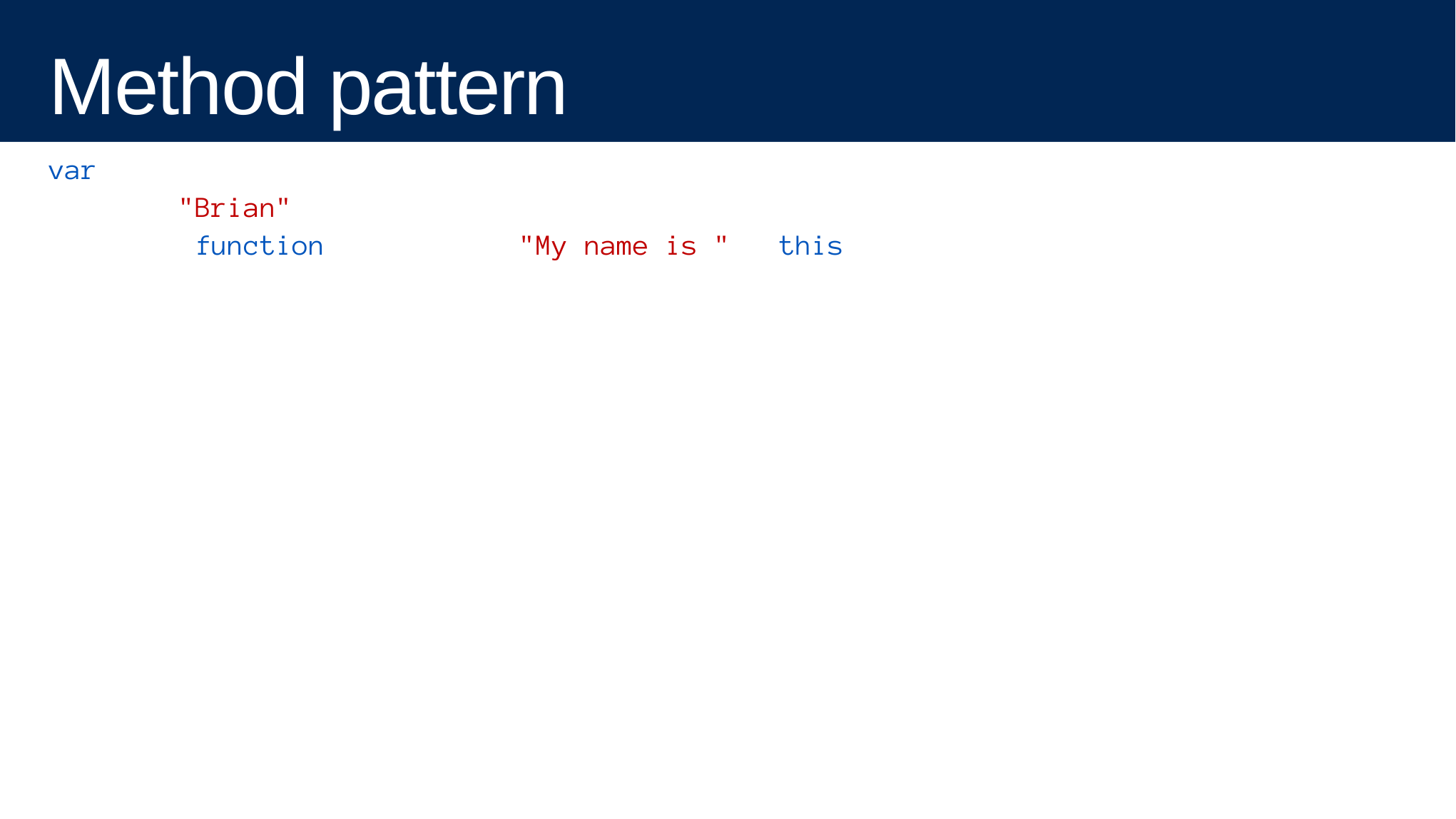

# Method pattern
var customer = {
  name: "Brian",
  speak: function () { alert("My name is " + this.name); }
}

customer.speak();